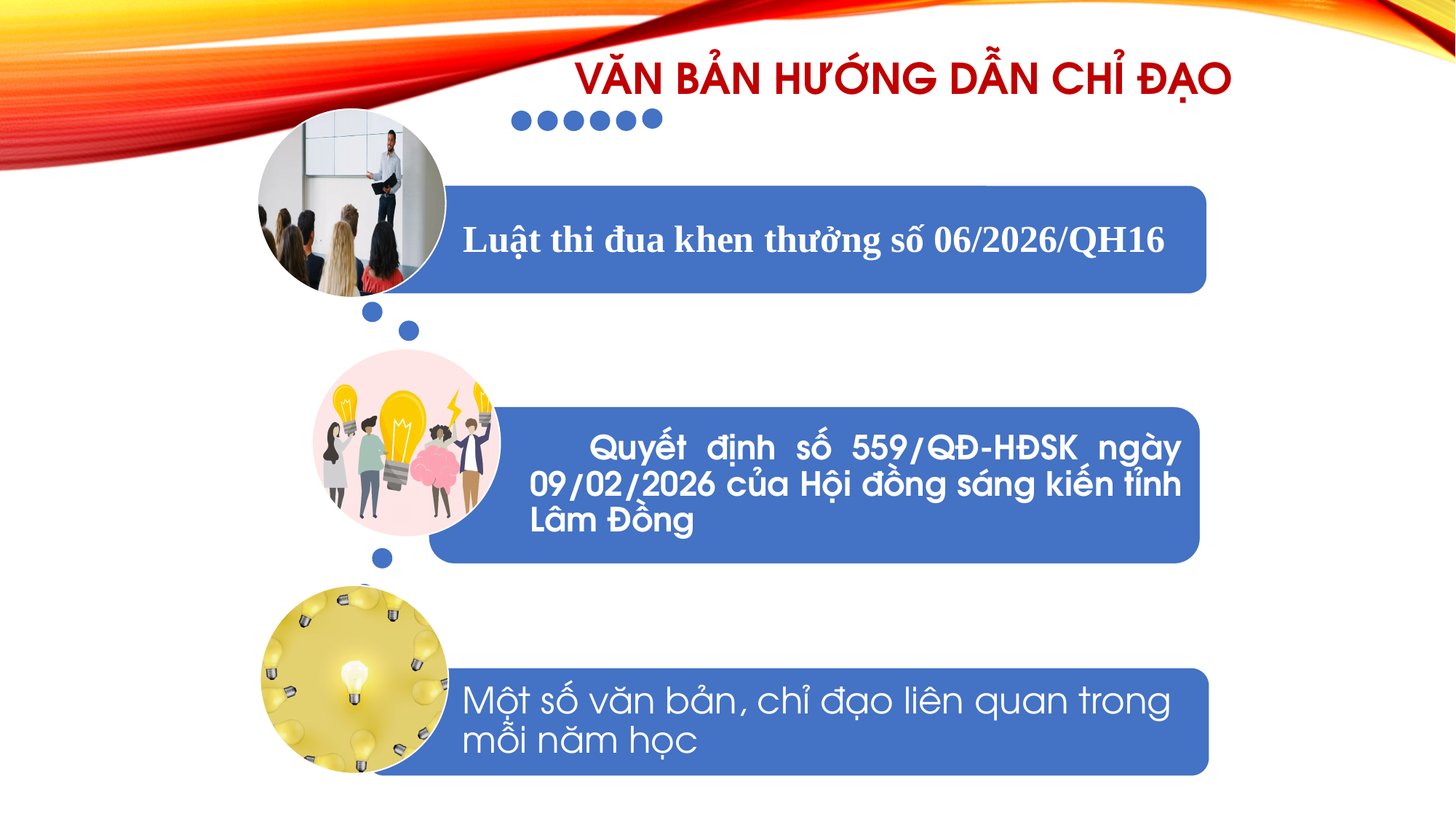

# Văn bản hướng dẫn chỉ đạo
Một số văn bản, chỉ đạo liên quan trong mỗi năm học
   Quyết định số 559/QĐ-HĐSK ngày 09/02/2026 của Hội đồng sáng kiến tỉnh Lâm Đồng
Luật thi đua khen thưởng số 06/2026/QH16